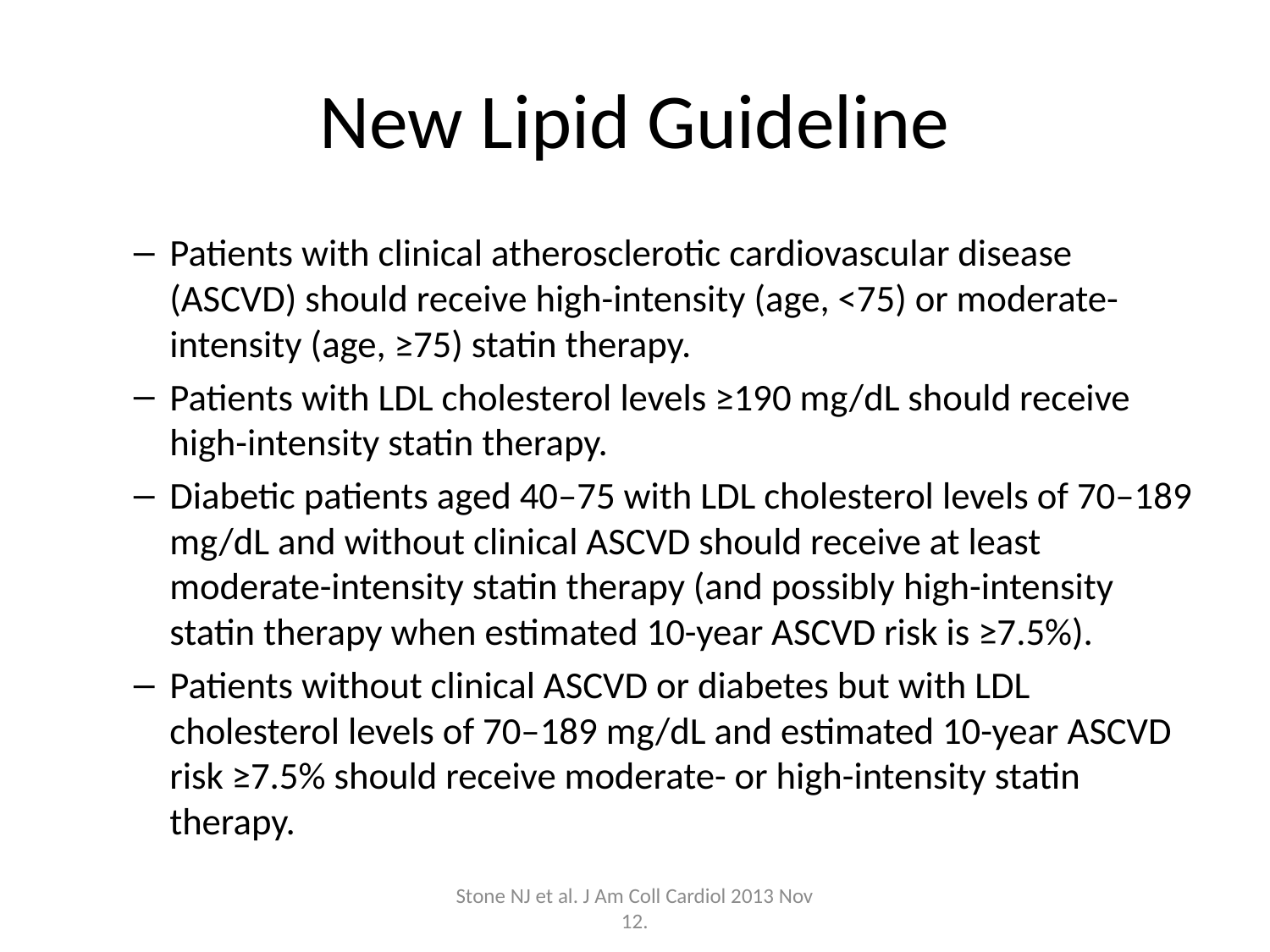

# New Lipid Guideline
Patients with clinical atherosclerotic cardiovascular disease (ASCVD) should receive high-intensity (age, <75) or moderate-intensity (age, ≥75) statin therapy.
Patients with LDL cholesterol levels ≥190 mg/dL should receive high-intensity statin therapy.
Diabetic patients aged 40–75 with LDL cholesterol levels of 70–189 mg/dL and without clinical ASCVD should receive at least moderate-intensity statin therapy (and possibly high-intensity statin therapy when estimated 10-year ASCVD risk is ≥7.5%).
Patients without clinical ASCVD or diabetes but with LDL cholesterol levels of 70–189 mg/dL and estimated 10-year ASCVD risk ≥7.5% should receive moderate- or high-intensity statin therapy.

Stone NJ et al. J Am Coll Cardiol 2013 Nov 12.